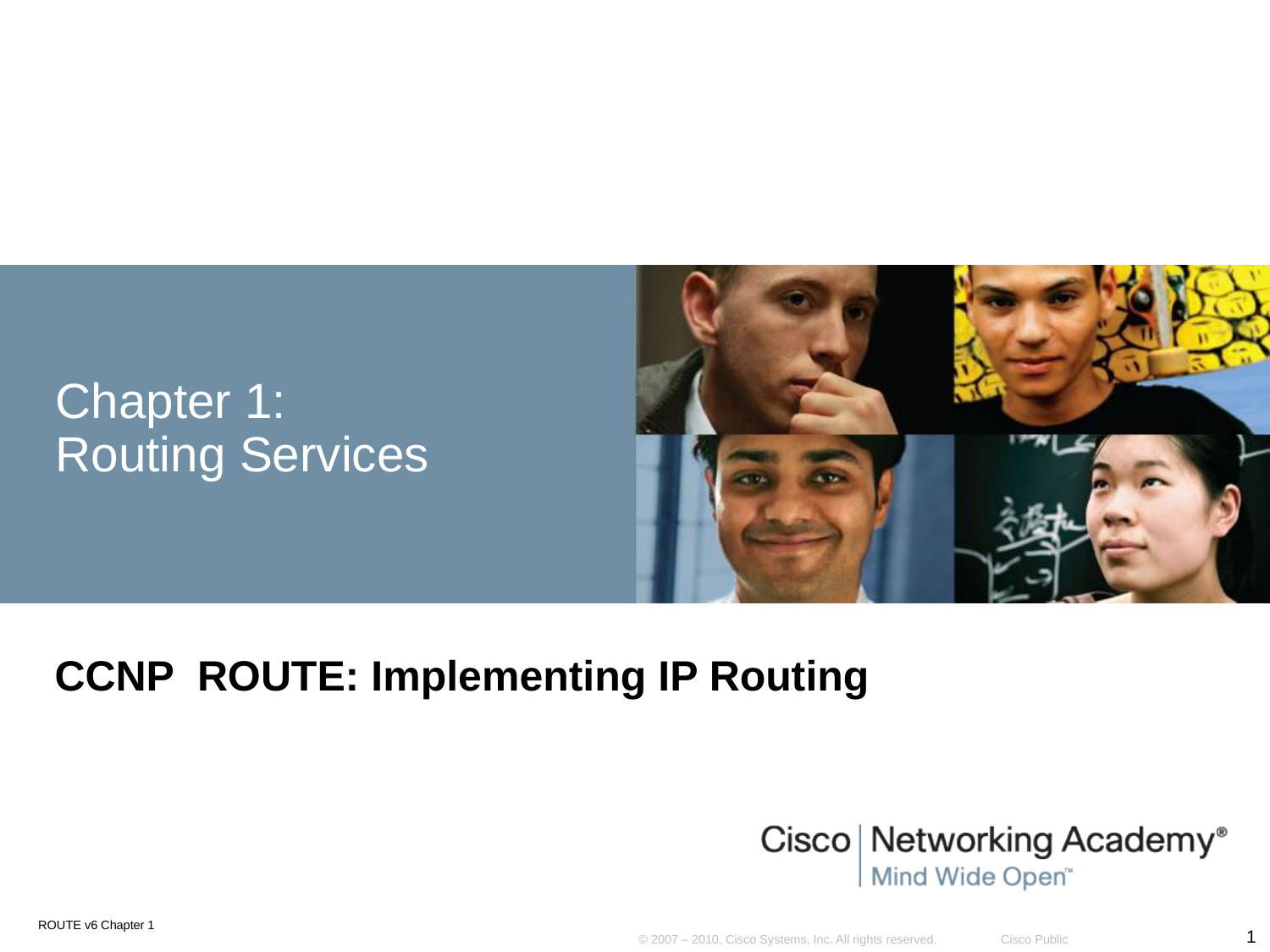

# Chapter 1: Routing Services
CCNP  ROUTE: Implementing IP Routing